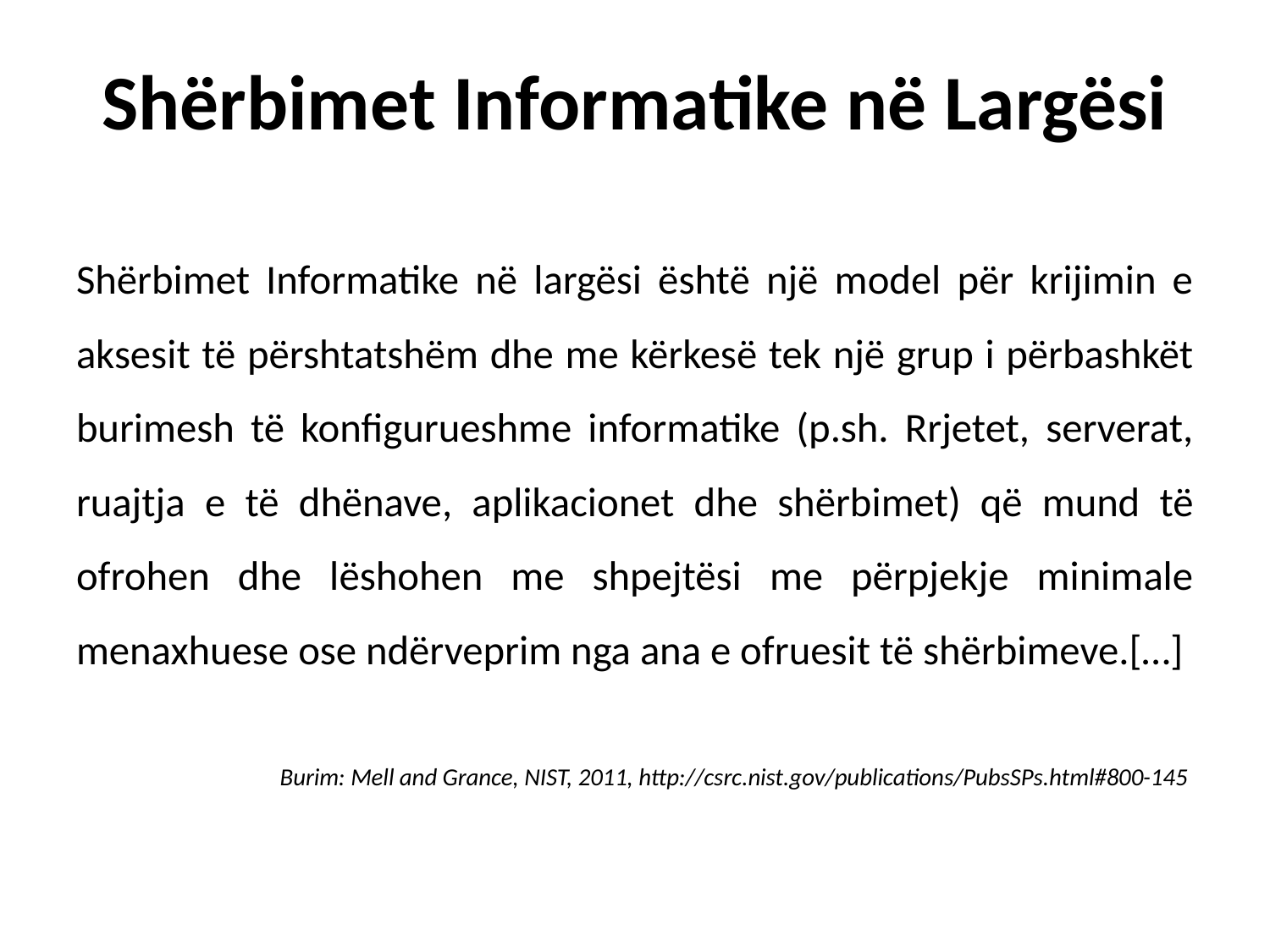

# Shërbimet Informatike në Largësi
Shërbimet Informatike në largësi është një model për krijimin e aksesit të përshtatshëm dhe me kërkesë tek një grup i përbashkët burimesh të konfigurueshme informatike (p.sh. Rrjetet, serverat, ruajtja e të dhënave, aplikacionet dhe shërbimet) që mund të ofrohen dhe lëshohen me shpejtësi me përpjekje minimale menaxhuese ose ndërveprim nga ana e ofruesit të shërbimeve.[…]

Burim: Mell and Grance, NIST, 2011, http://csrc.nist.gov/publications/PubsSPs.html#800-145